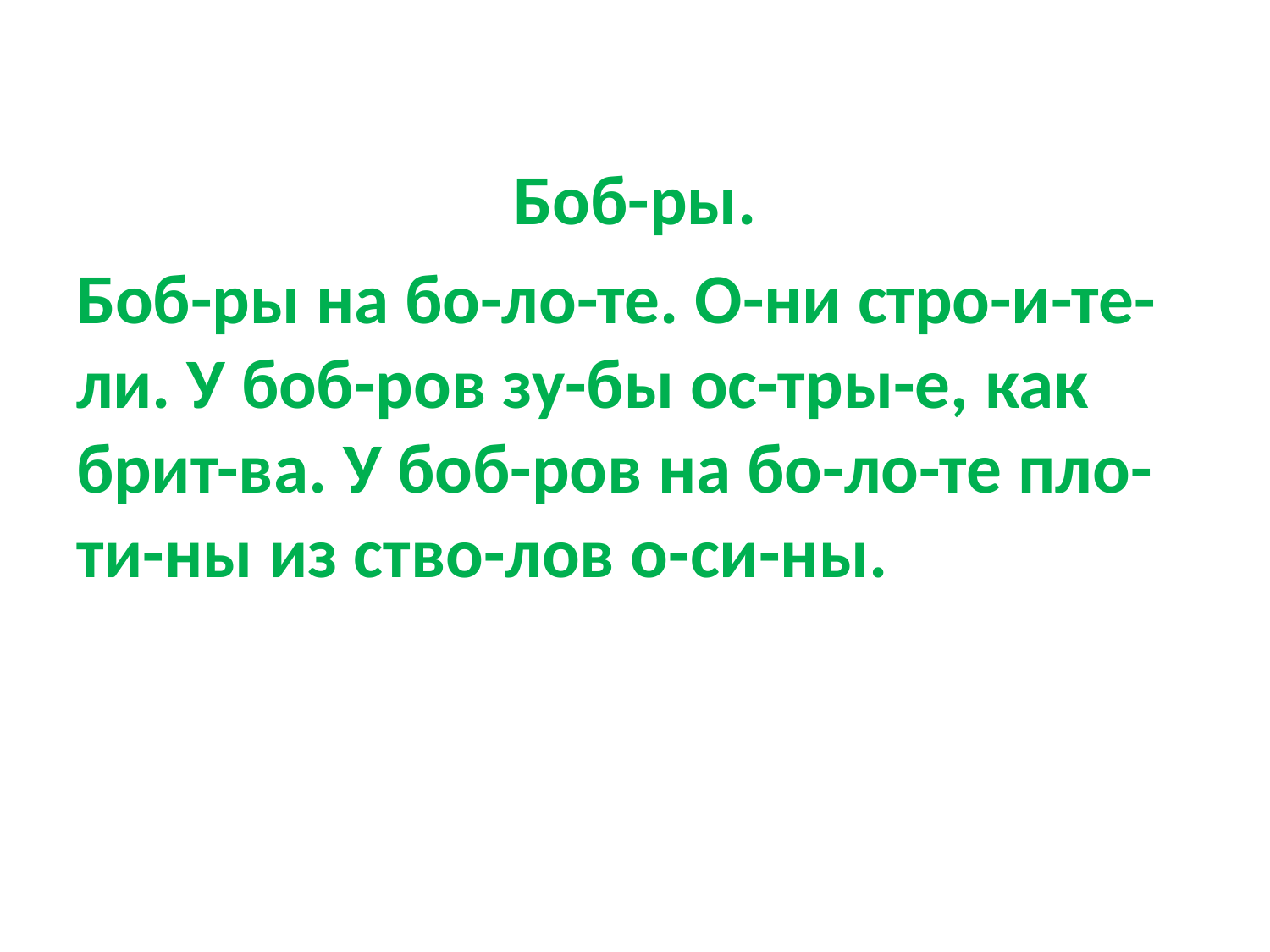

#

Боб-ры.
Боб-ры на бо-ло-те. О-ни стро-и-те-ли. У боб-ров зу-бы ос-тры-е, как брит-ва. У боб-ров на бо-ло-те пло-ти-ны из ство-лов о-си-ны.